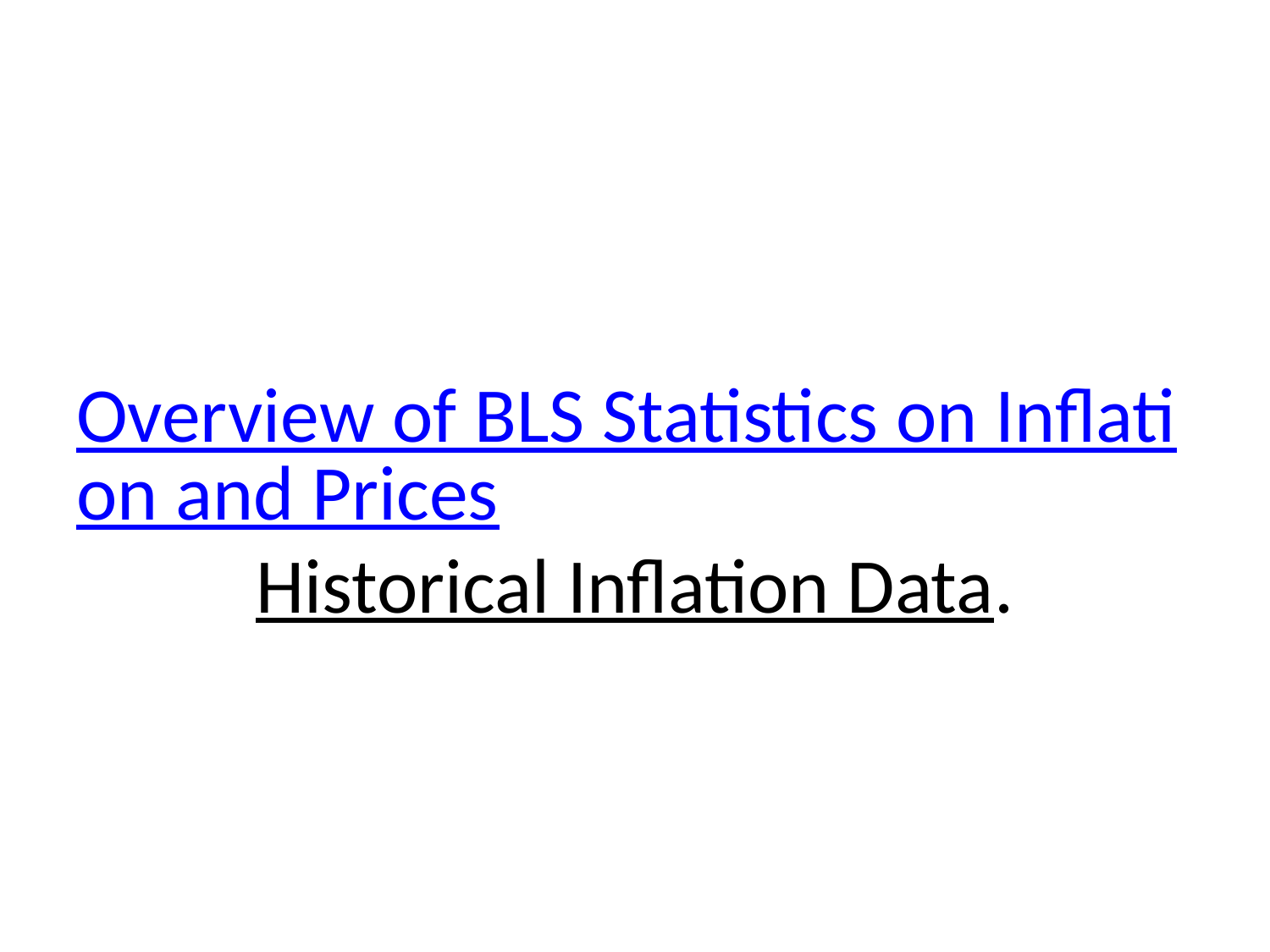

# Overview of BLS Statistics on Inflation and Prices Historical Inflation Data.